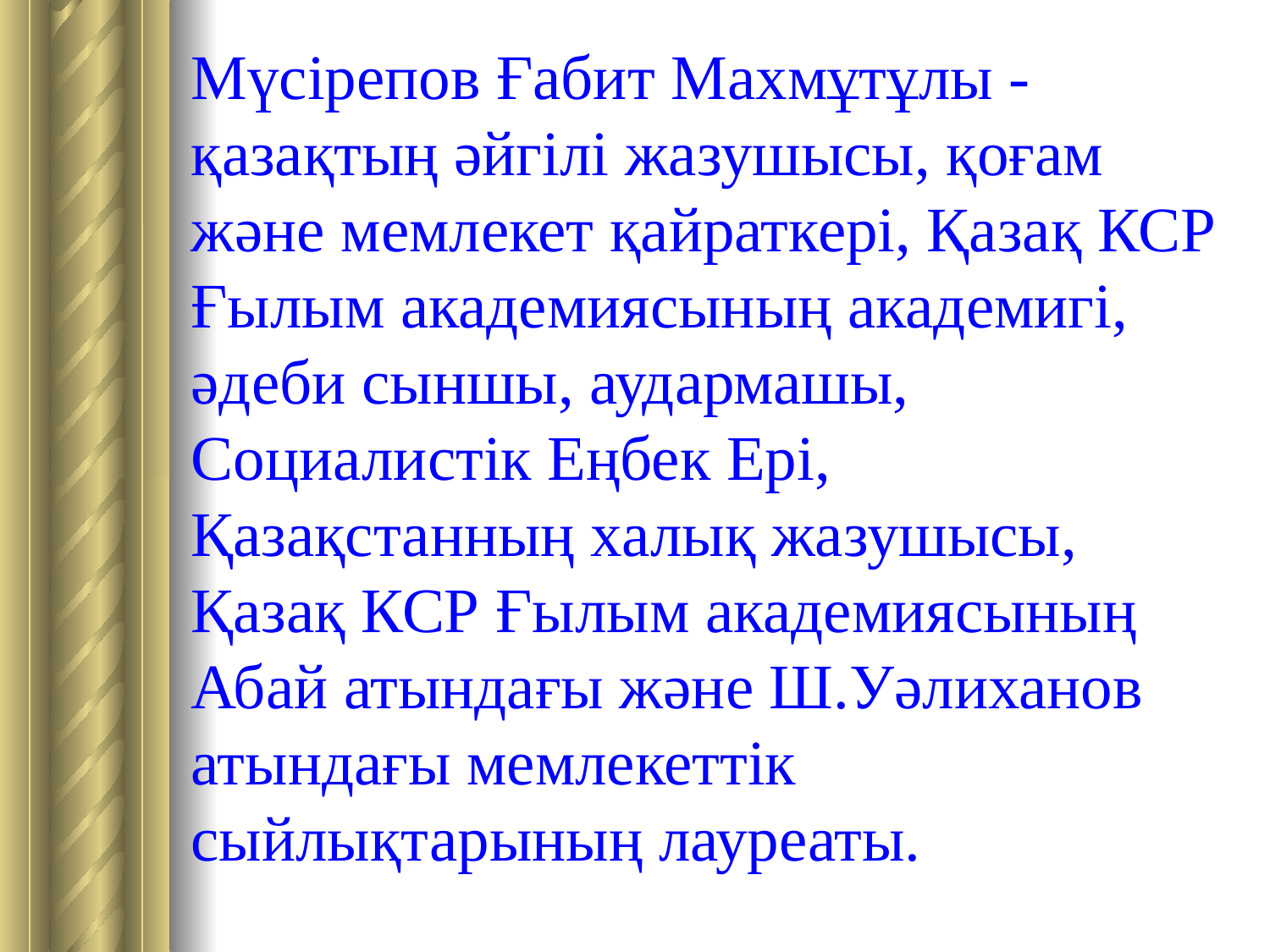

Мүсірепов Ғабит Махмұтұлы - қазақтың әйгілі жазушысы, қоғам және мемлекет қайраткері, Қазақ КСР Ғылым академиясының академигі, әдеби сыншы, аудармашы, Социалистік Еңбек Ері, Қазақстанның халық жазушысы, Қазақ КСР Ғылым академиясының Абай атындағы және Ш.Уәлиханов атындағы мемлекеттік сыйлықтарының лауреаты.